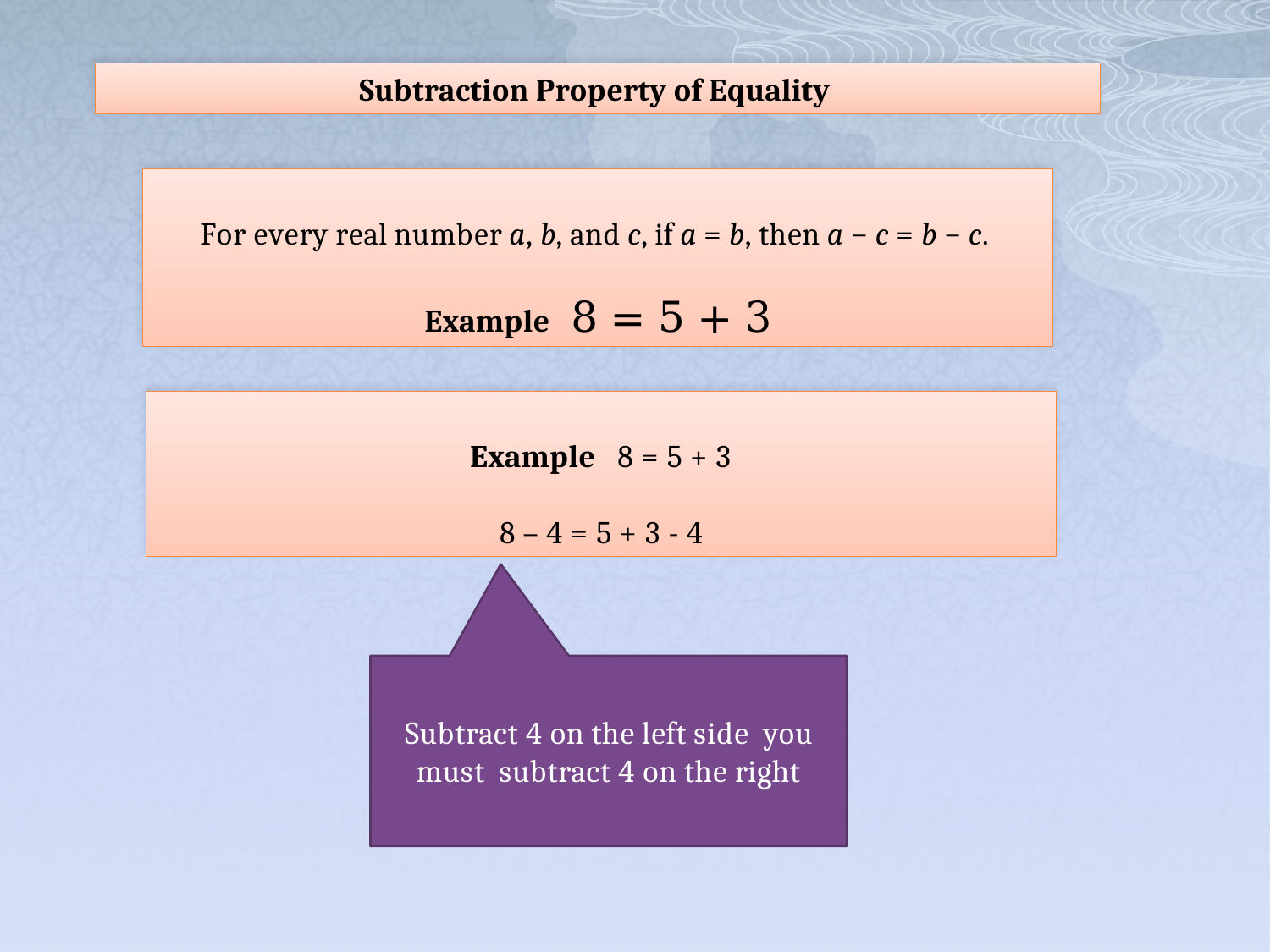

Subtraction Property of Equality

For every real number a, b, and c, if a = b, then a − c = b − c.

Example   8 = 5 + 3

Example   8 = 5 + 3

8 – 4 = 5 + 3 - 4
Subtract 4 on the left side  you must  subtract 4 on the right